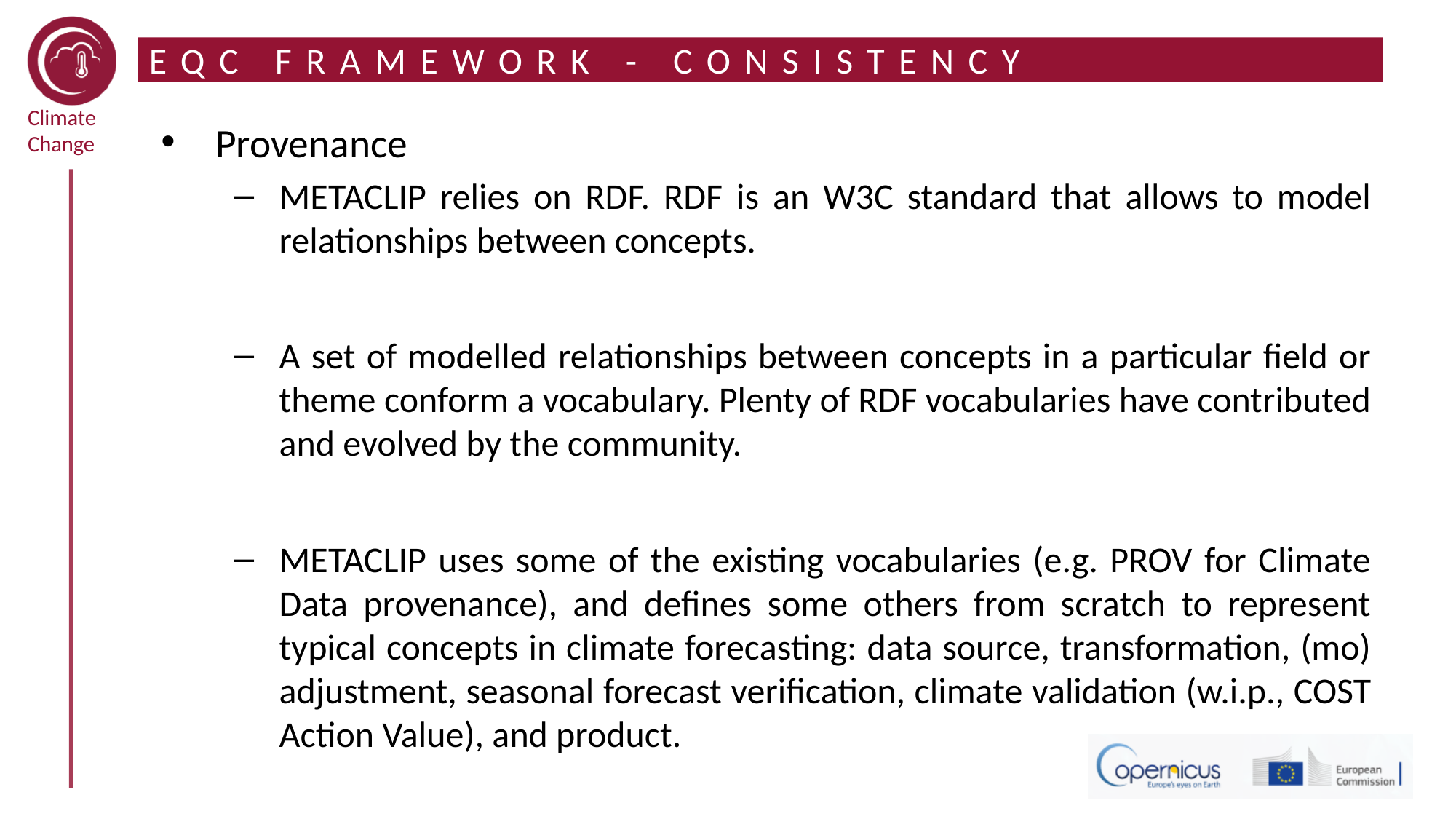

# EQC FRAMEWORK - CONSISTENCY
Provenance
METACLIP relies on RDF. RDF is an W3C standard that allows to model relationships between concepts.

A set of modelled relationships between concepts in a particular field or theme conform a vocabulary. Plenty of RDF vocabularies have contributed and evolved by the community.

METACLIP uses some of the existing vocabularies (e.g. PROV for Climate Data provenance), and defines some others from scratch to represent typical concepts in climate forecasting: data source, transformation, (mo) adjustment, seasonal forecast verification, climate validation (w.i.p., COST Action Value), and product.